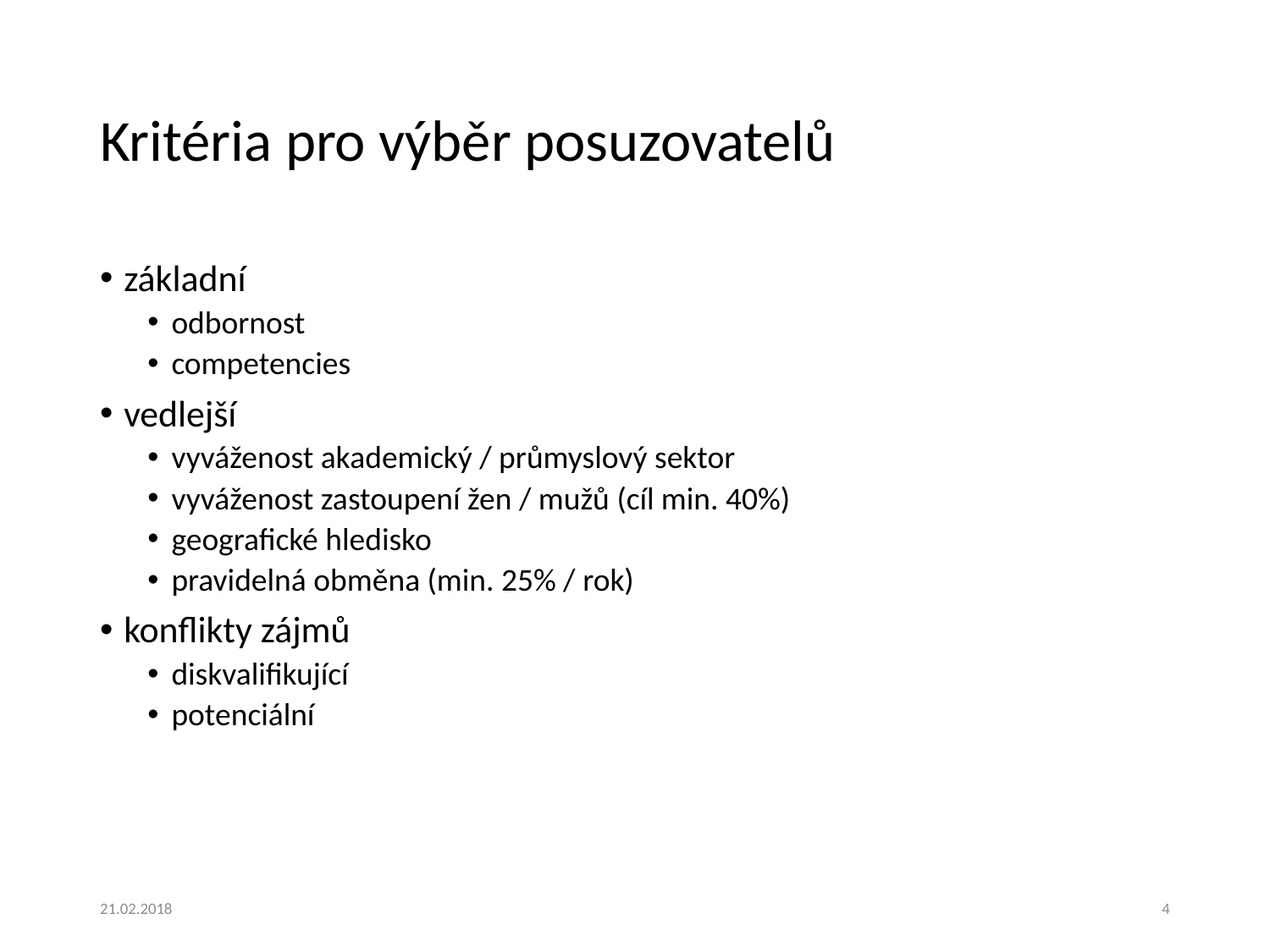

# Kritéria pro výběr posuzovatelů
základní
odbornost
competencies
vedlejší
vyváženost akademický / průmyslový sektor
vyváženost zastoupení žen / mužů (cíl min. 40%)
geografické hledisko
pravidelná obměna (min. 25% / rok)
konflikty zájmů
diskvalifikující
potenciální

21.02.2018
4